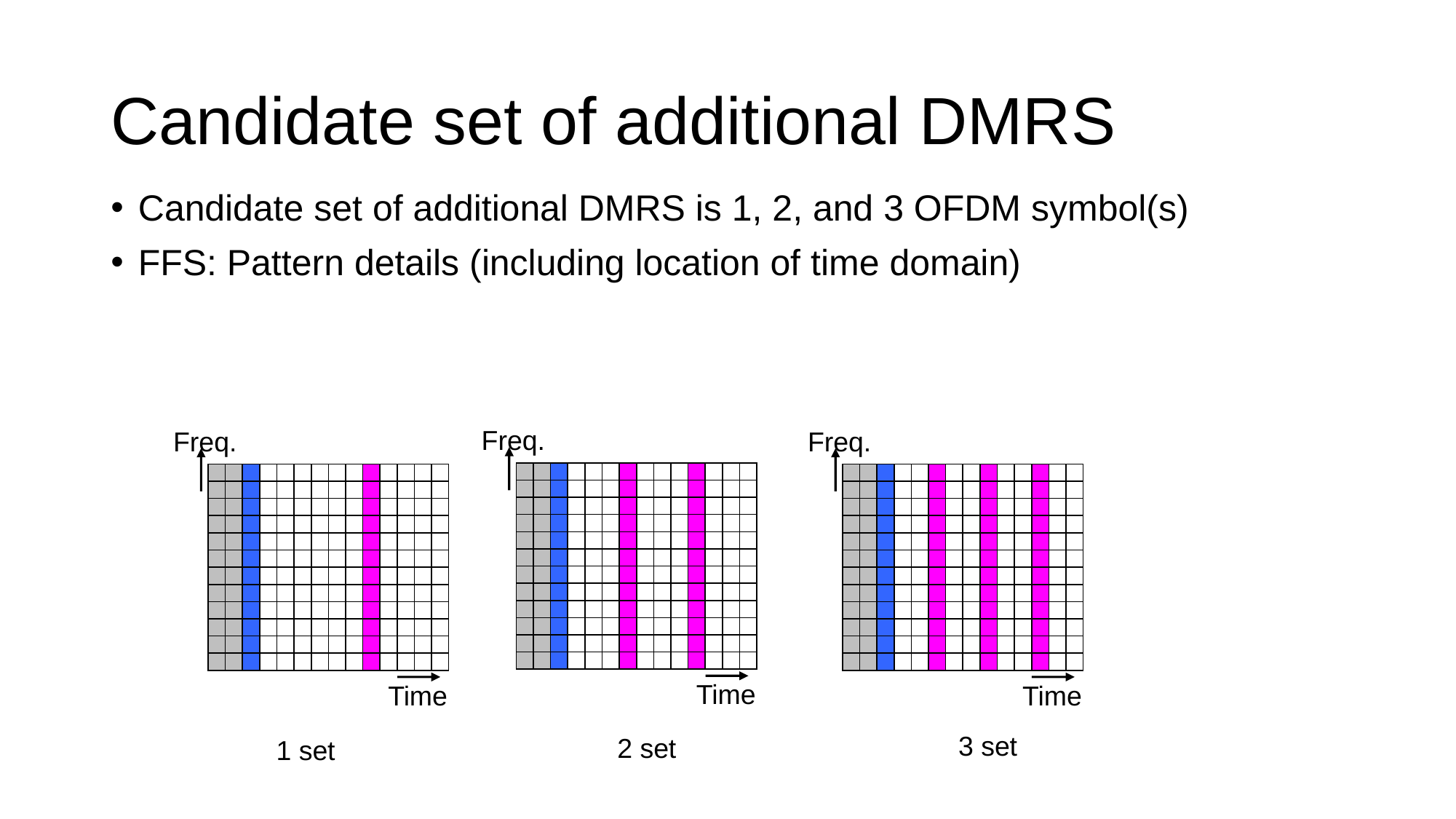

# Candidate set of additional DMRS
Candidate set of additional DMRS is 1, 2, and 3 OFDM symbol(s)
FFS: Pattern details (including location of time domain)

Freq.
Freq.
Freq.

Time
Time
Time
3 set
2 set
1 set